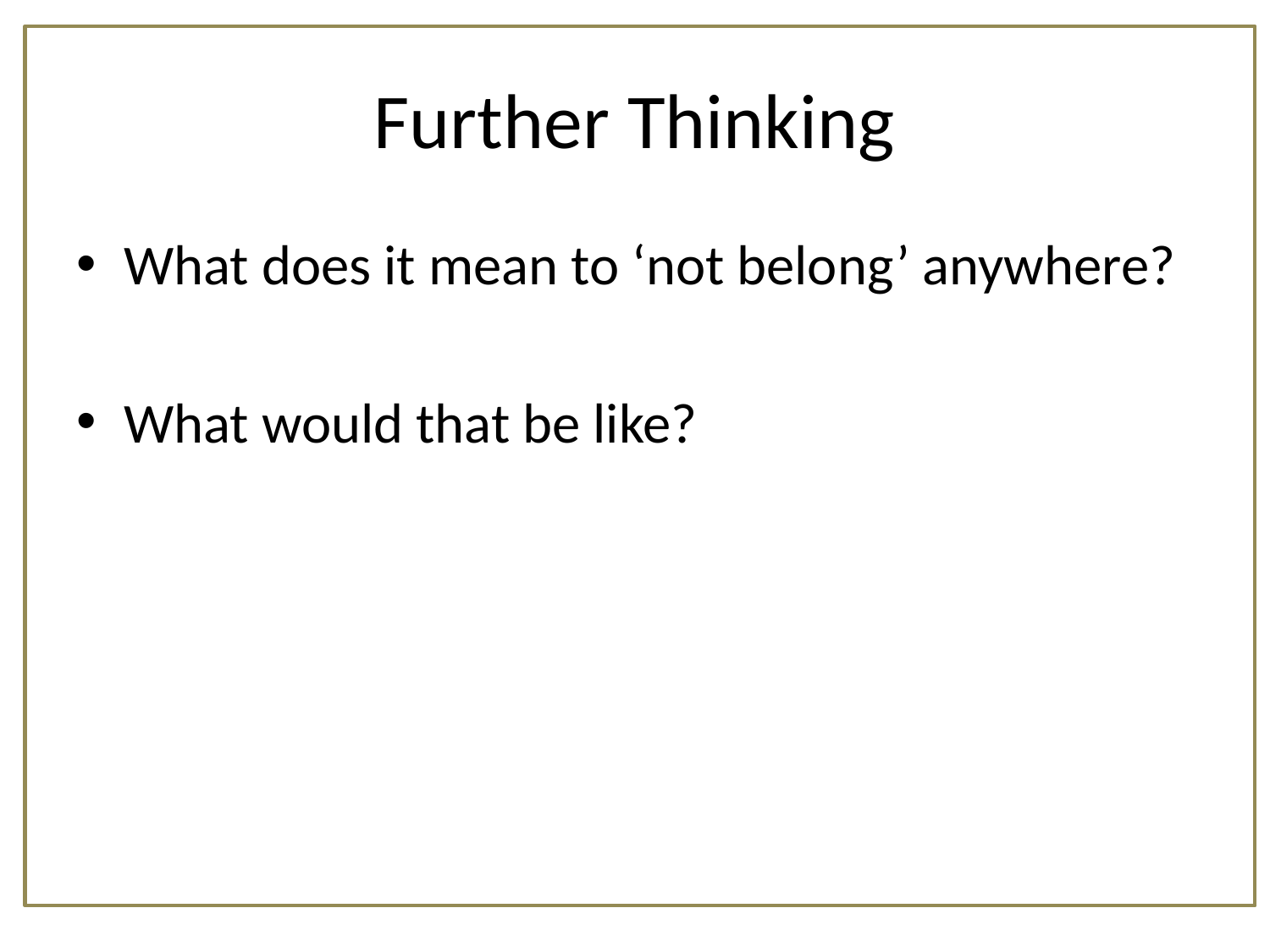

# Further Thinking
What does it mean to ‘not belong’ anywhere?

What would that be like?